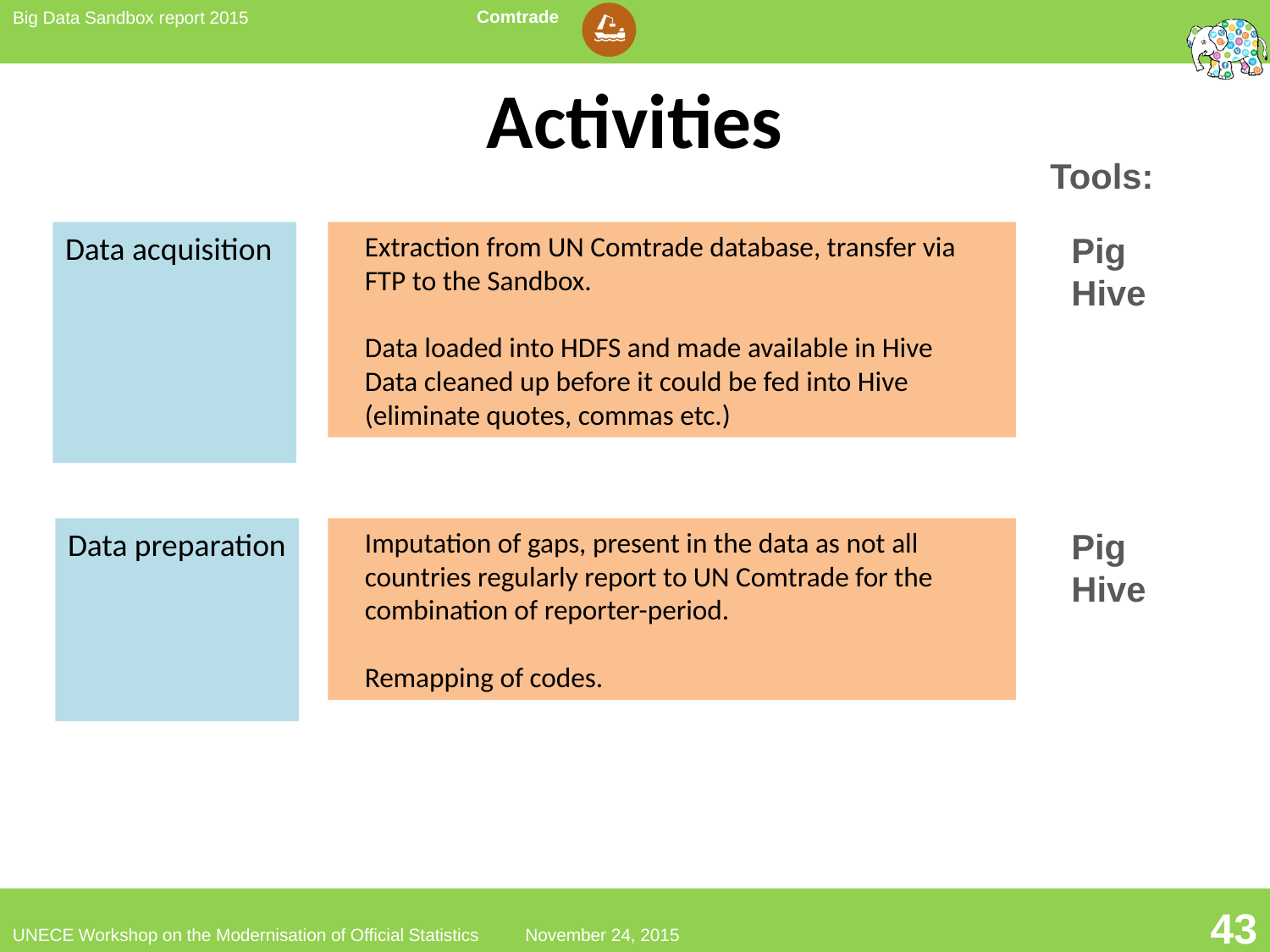

# Activities
Tools:
Extraction from UN Comtrade database, transfer via FTP to the Sandbox.

Data loaded into HDFS and made available in Hive
Data cleaned up before it could be fed into Hive (eliminate quotes, commas etc.)
Pig
Hive
Data acquisition

Data preparation

Imputation of gaps, present in the data as not all countries regularly report to UN Comtrade for the combination of reporter-period.

Remapping of codes.
Pig
Hive
3
43